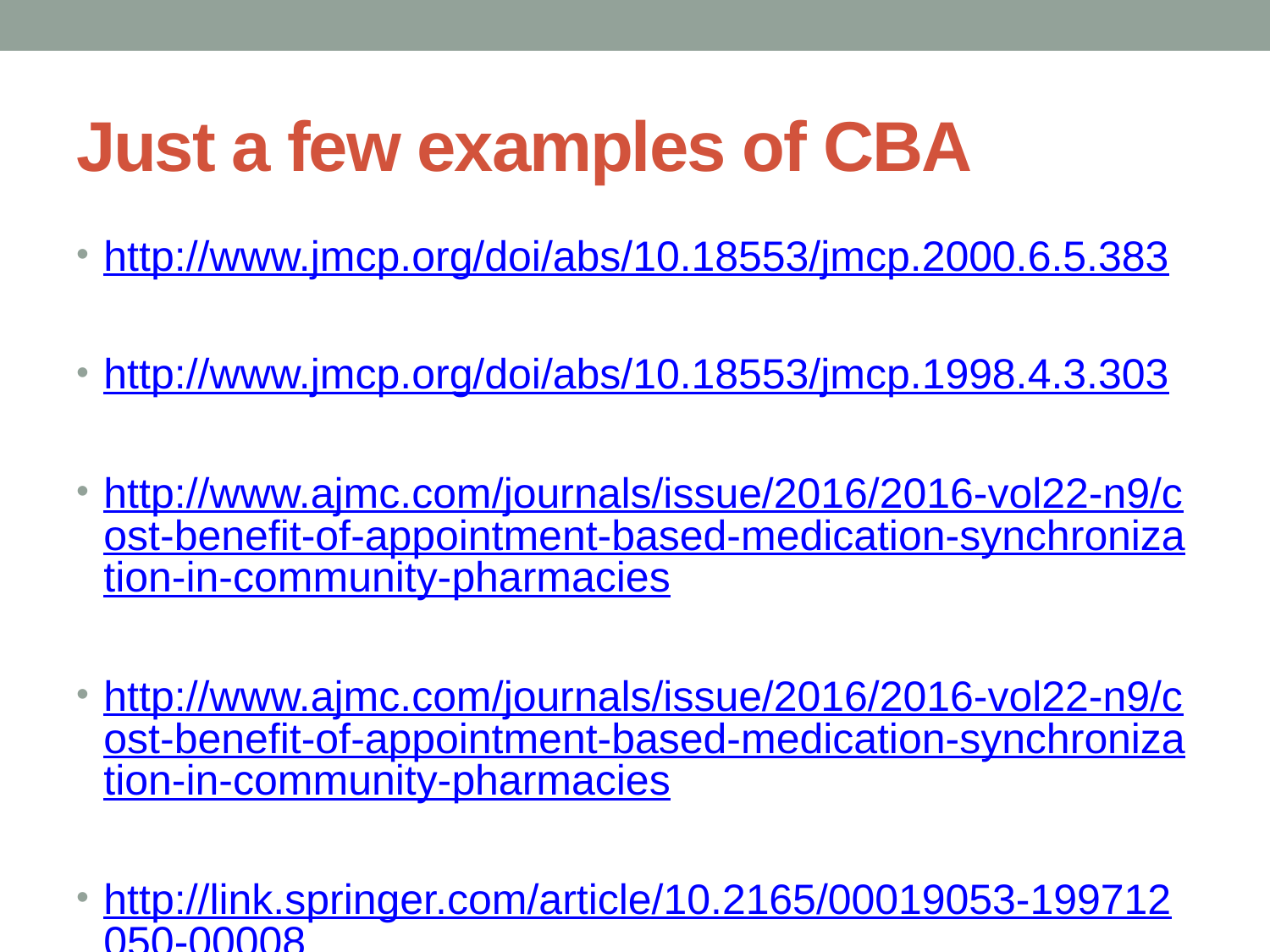

# Just a few examples of CBA
http://www.jmcp.org/doi/abs/10.18553/jmcp.2000.6.5.383

http://www.jmcp.org/doi/abs/10.18553/jmcp.1998.4.3.303

http://www.ajmc.com/journals/issue/2016/2016-vol22-n9/cost-benefit-of-appointment-based-medication-synchronization-in-community-pharmacies

http://www.ajmc.com/journals/issue/2016/2016-vol22-n9/cost-benefit-of-appointment-based-medication-synchronization-in-community-pharmacies

http://link.springer.com/article/10.2165/00019053-199712050-00008